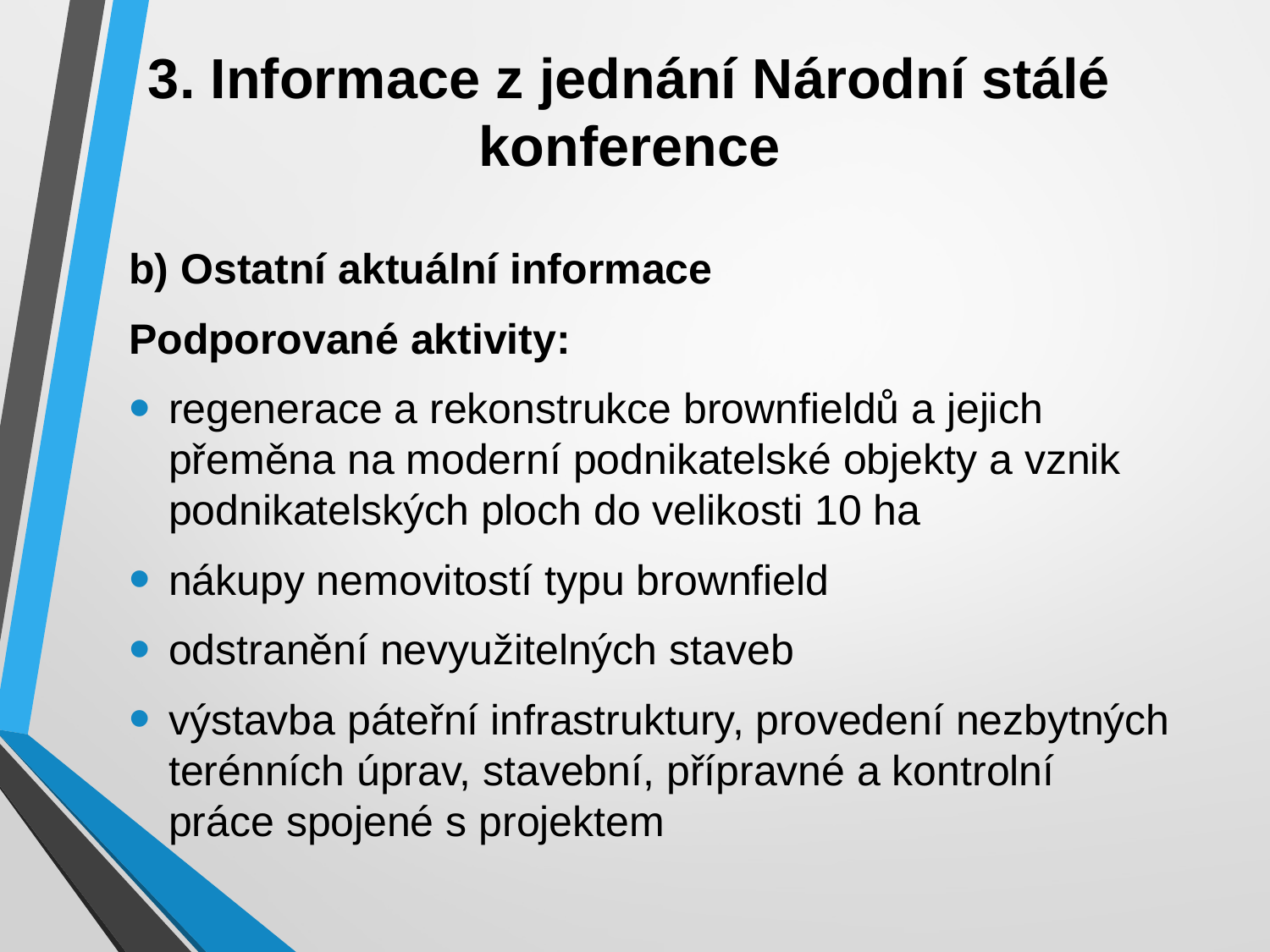

# 3. Informace z jednání Národní stálé konference
b) Ostatní aktuální informace
Podporované aktivity:
regenerace a rekonstrukce brownfieldů a jejich přeměna na moderní podnikatelské objekty a vznik  podnikatelských ploch do velikosti 10 ha
nákupy nemovitostí typu brownfield
odstranění nevyužitelných staveb
výstavba páteřní infrastruktury, provedení nezbytných terénních úprav, stavební, přípravné a kontrolní práce spojené s projektem